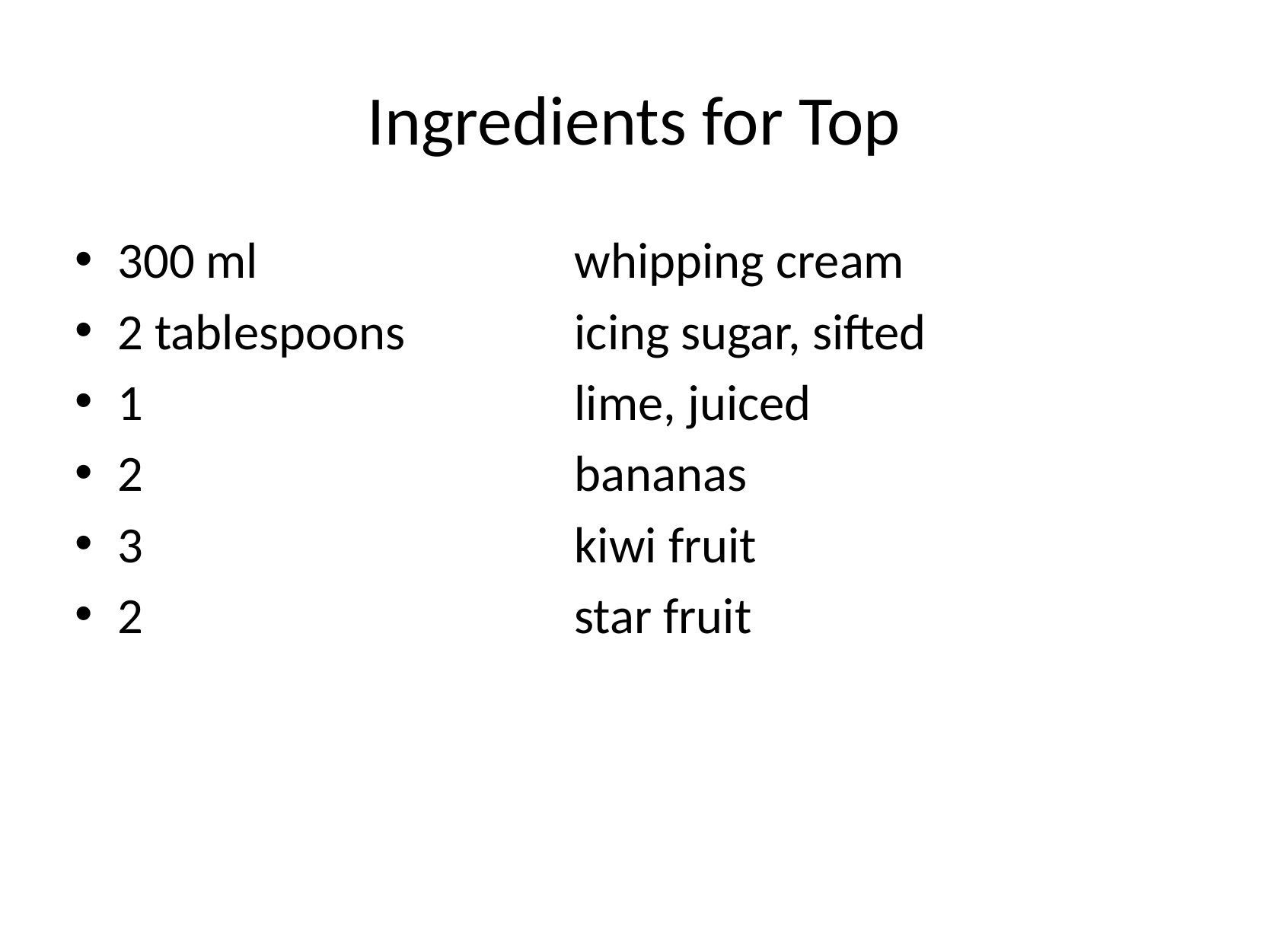

# Ingredients for Top
300 ml			whipping cream
2 tablespoons		icing sugar, sifted
1				lime, juiced
2				bananas
3				kiwi fruit
2				star fruit